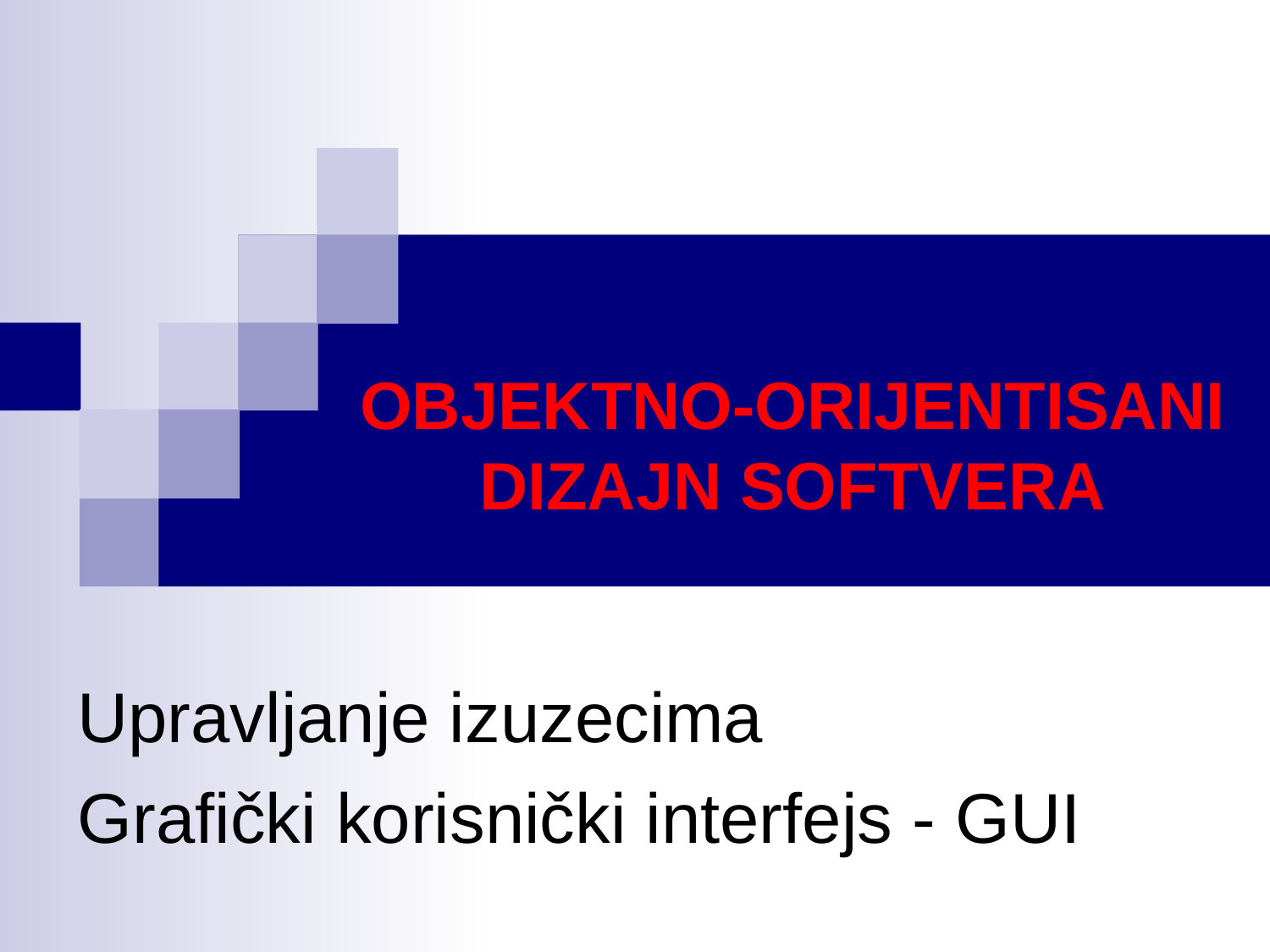

# OBJEKTNO-ORIJENTISANI DIZAJN SOFTVERA
Upravljanje izuzecima
Grafički korisnički interfejs - GUI